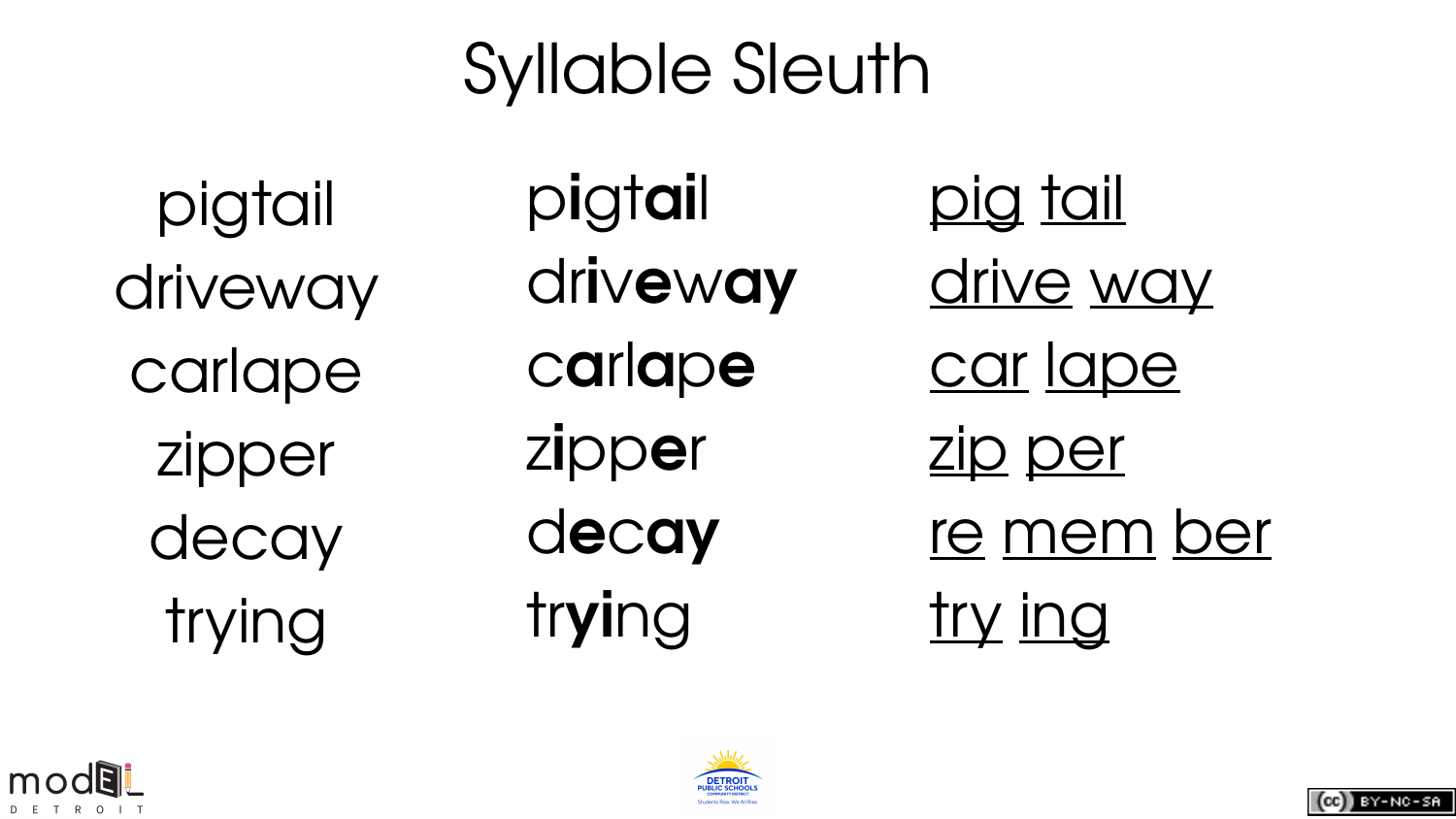

# Syllable Sleuth
pigtail
driveway
carlape
zipper
decay
trying

pig tail
drive way
car lape
zip per
re mem ber
try ing

pigtail
driveway
carlape
zipper
decay
trying